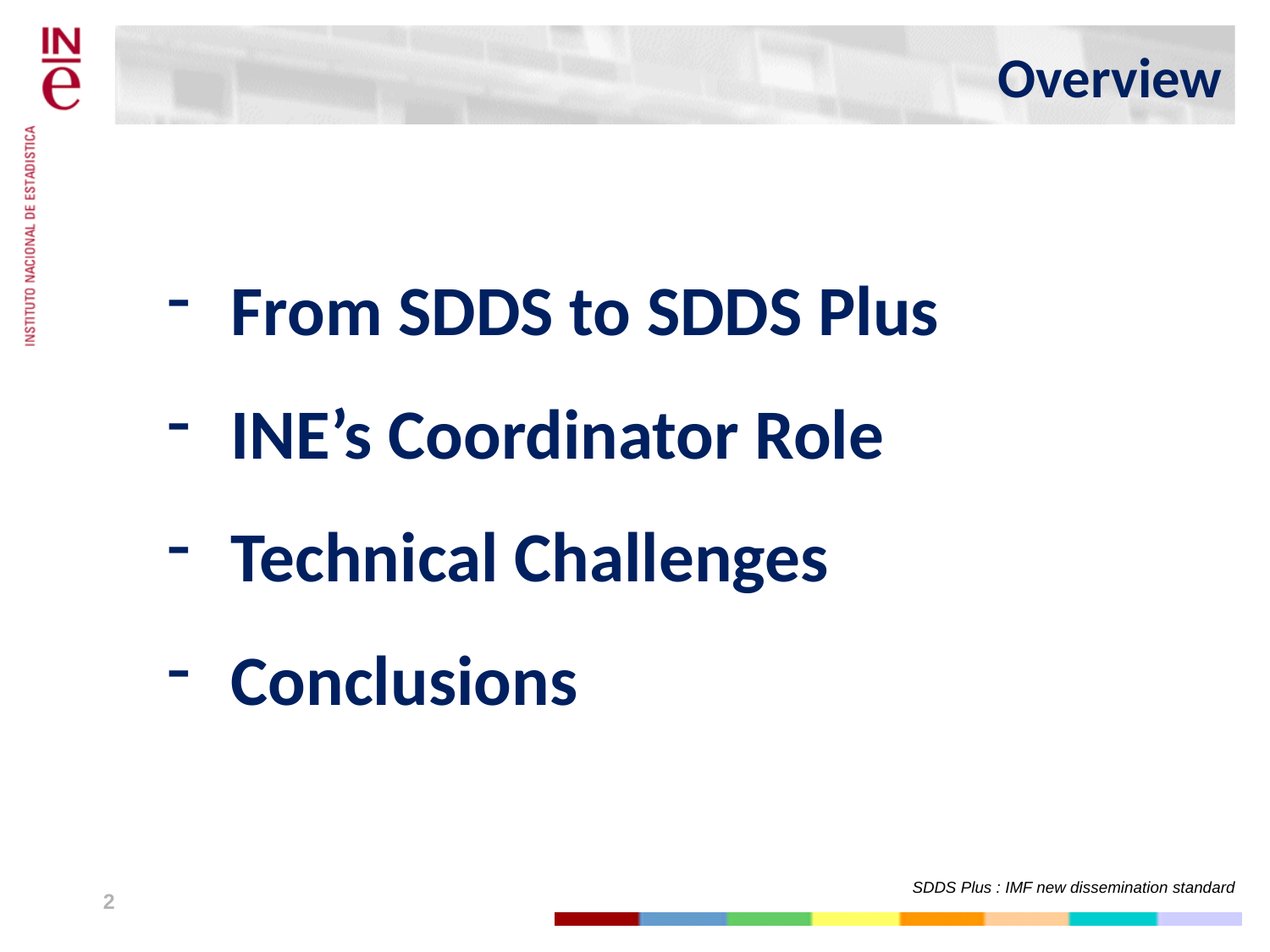

# Overview
From SDDS to SDDS Plus

INE’s Coordinator Role

Technical Challenges

Conclusions
2